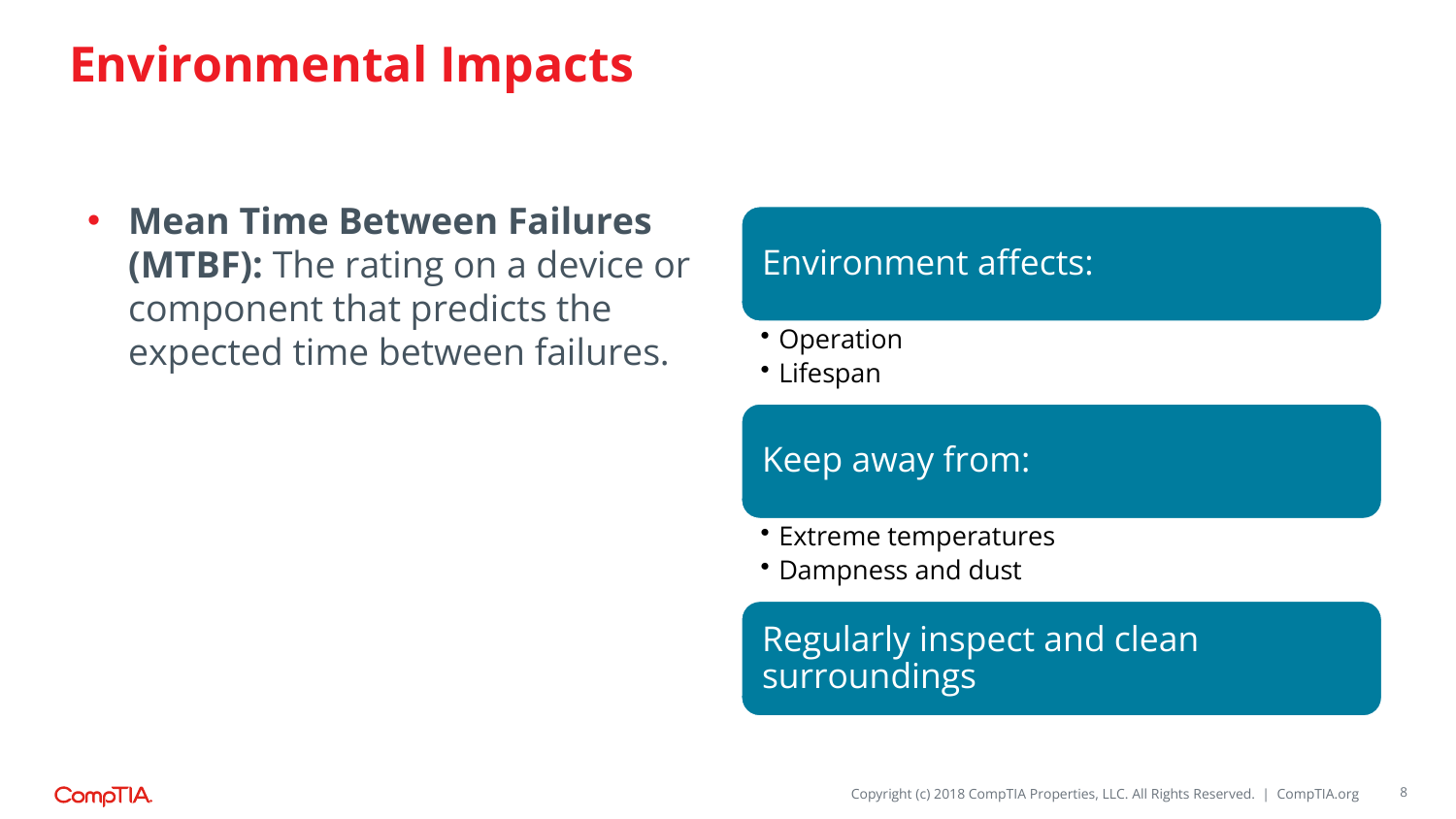

# Environmental Impacts
Mean Time Between Failures (MTBF): The rating on a device or component that predicts the expected time between failures.
Environment affects:
Operation
Lifespan
Keep away from:
Extreme temperatures
Dampness and dust
Regularly inspect and clean surroundings
8